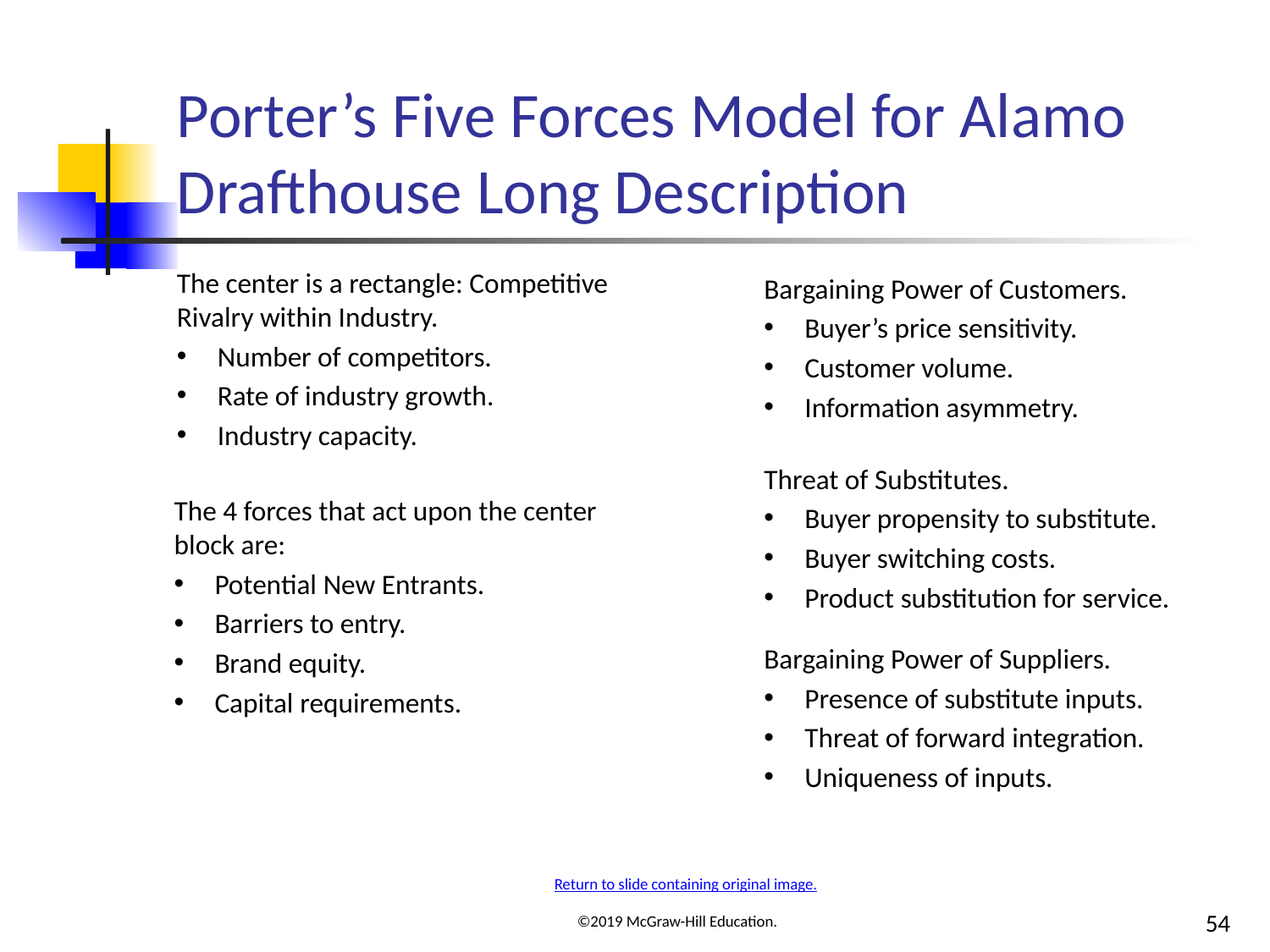

# Porter’s Five Forces Model for Alamo Drafthouse Long Description
The center is a rectangle: Competitive Rivalry within Industry.
Number of competitors.
Rate of industry growth.
Industry capacity.
Bargaining Power of Customers.
Buyer’s price sensitivity.
Customer volume.
Information asymmetry.
Threat of Substitutes.
Buyer propensity to substitute.
Buyer switching costs.
Product substitution for service.
The 4 forces that act upon the center block are:
Potential New Entrants.
Barriers to entry.
Brand equity.
Capital requirements.
Bargaining Power of Suppliers.
Presence of substitute inputs.
Threat of forward integration.
Uniqueness of inputs.
Return to slide containing original image.